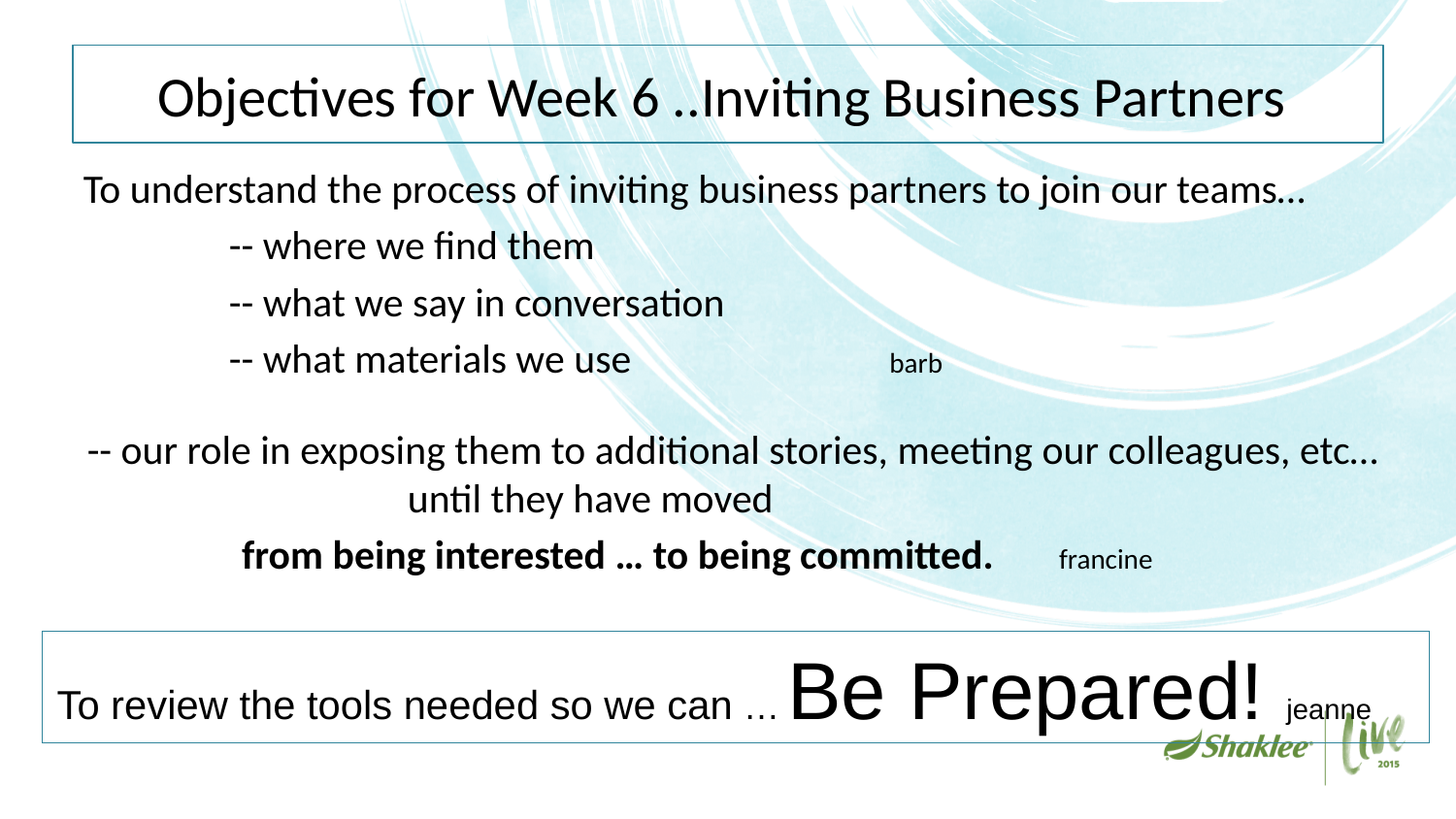

# Objectives for Week 6 ..Inviting Business Partners
To understand the process of inviting business partners to join our teams…
	-- where we find them
	-- what we say in conversation
	-- what materials we use                            barb

-- our role in exposing them to additional stories, meeting our colleagues, etc… 		                   until they have moved
	 from being interested … to being committed.       francine
To review the tools needed so we can … Be Prepared! jeanne